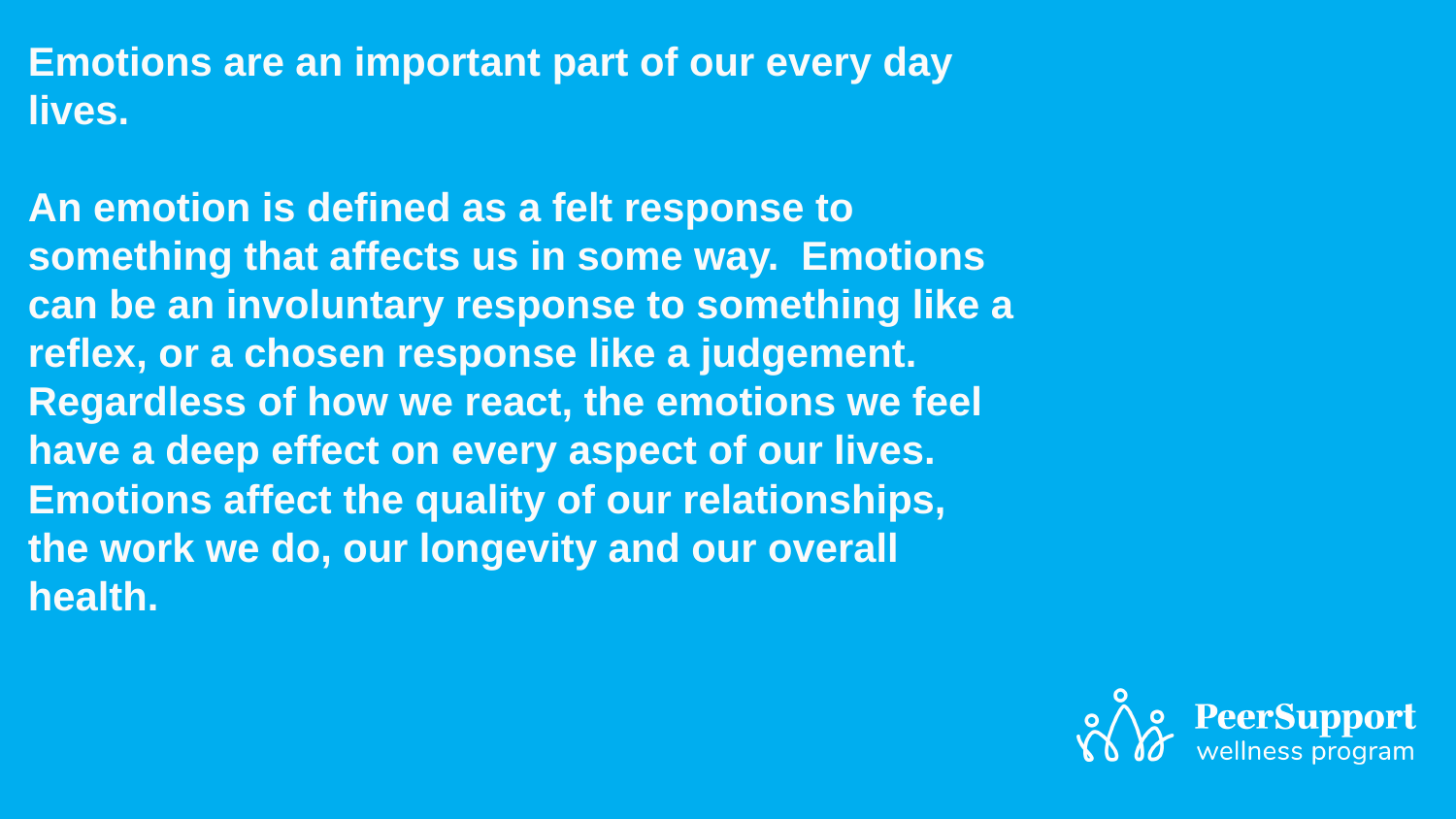

# Emotions are an important part of our every day lives. An emotion is defined as a felt response to something that affects us in some way.  Emotions can be an involuntary response to something like a reflex, or a chosen response like a judgement.  Regardless of how we react, the emotions we feel have a deep effect on every aspect of our lives.  Emotions affect the quality of our relationships, the work we do, our longevity and our overall health.